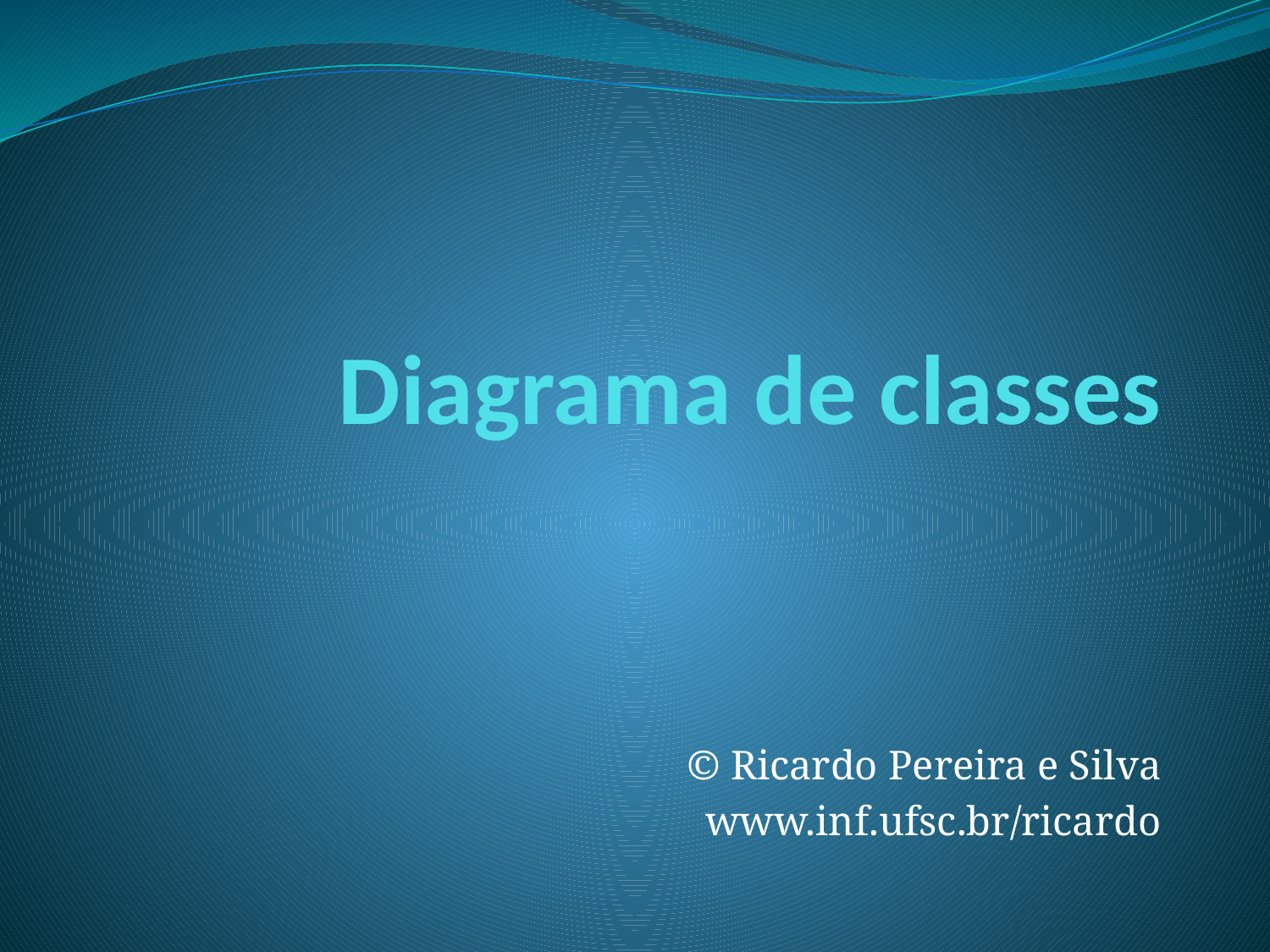

# Diagrama de classes
© Ricardo Pereira e Silva
www.inf.ufsc.br/ricardo